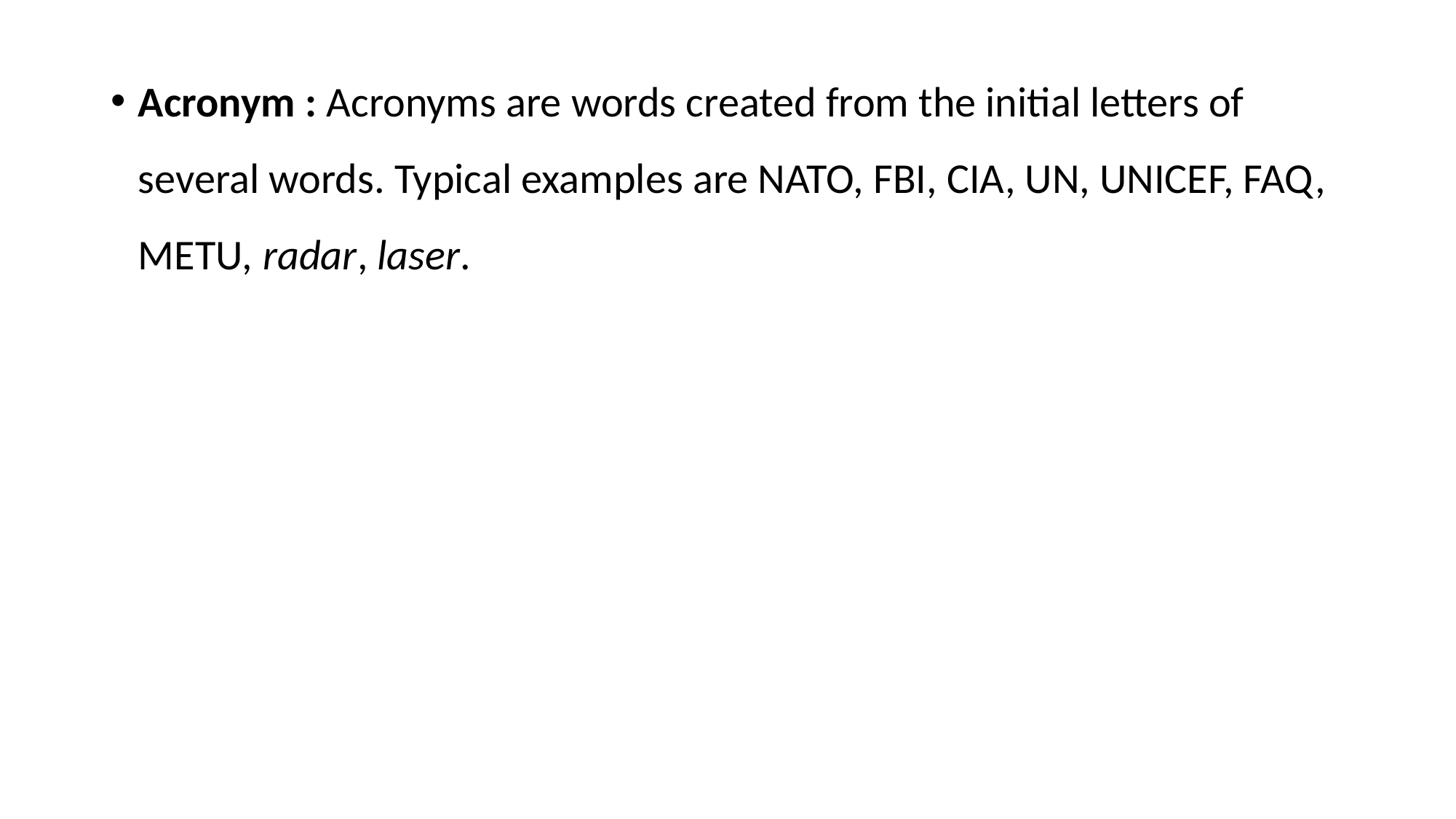

Acronym : Acronyms are words created from the initial letters of several words. Typical examples are NATO, FBI, CIA, UN, UNICEF, FAQ, METU, radar, laser.